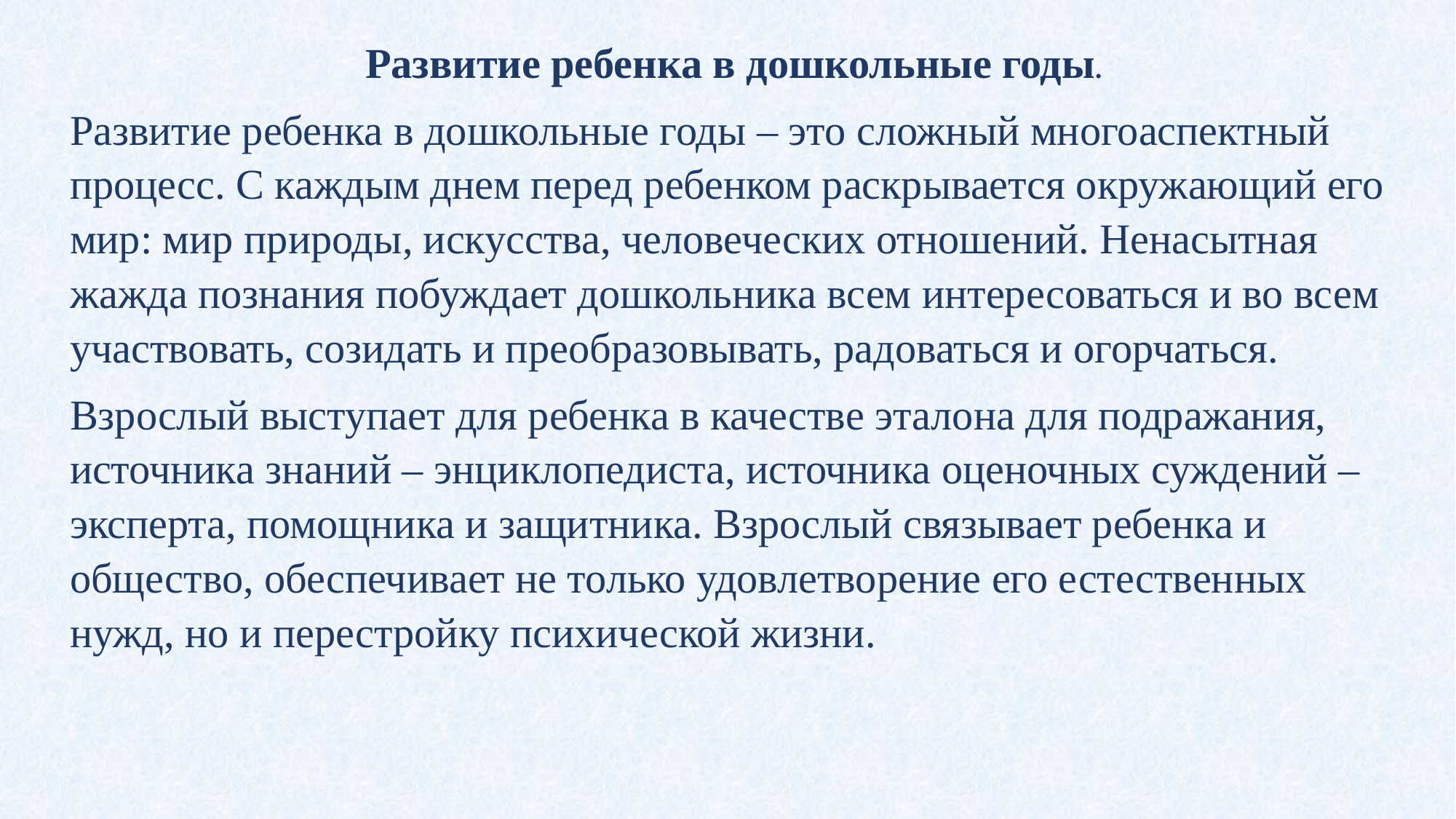

Развитие ребенка в дошкольные годы.
Развитие ребенка в дошкольные годы – это сложный многоаспектный процесс. С каждым днем перед ребенком раскрывается окружающий его мир: мир природы, искусства, человеческих отношений. Ненасытная жажда познания побуждает дошкольника всем интересоваться и во всем участвовать, созидать и преобразовывать, радоваться и огорчаться.
Взрослый выступает для ребенка в качестве эталона для подражания, источника знаний – энциклопедиста, источника оценочных суждений – эксперта, помощника и защитника. Взрослый связывает ребенка и общество, обеспечивает не только удовлетворение его естественных нужд, но и перестройку психической жизни.